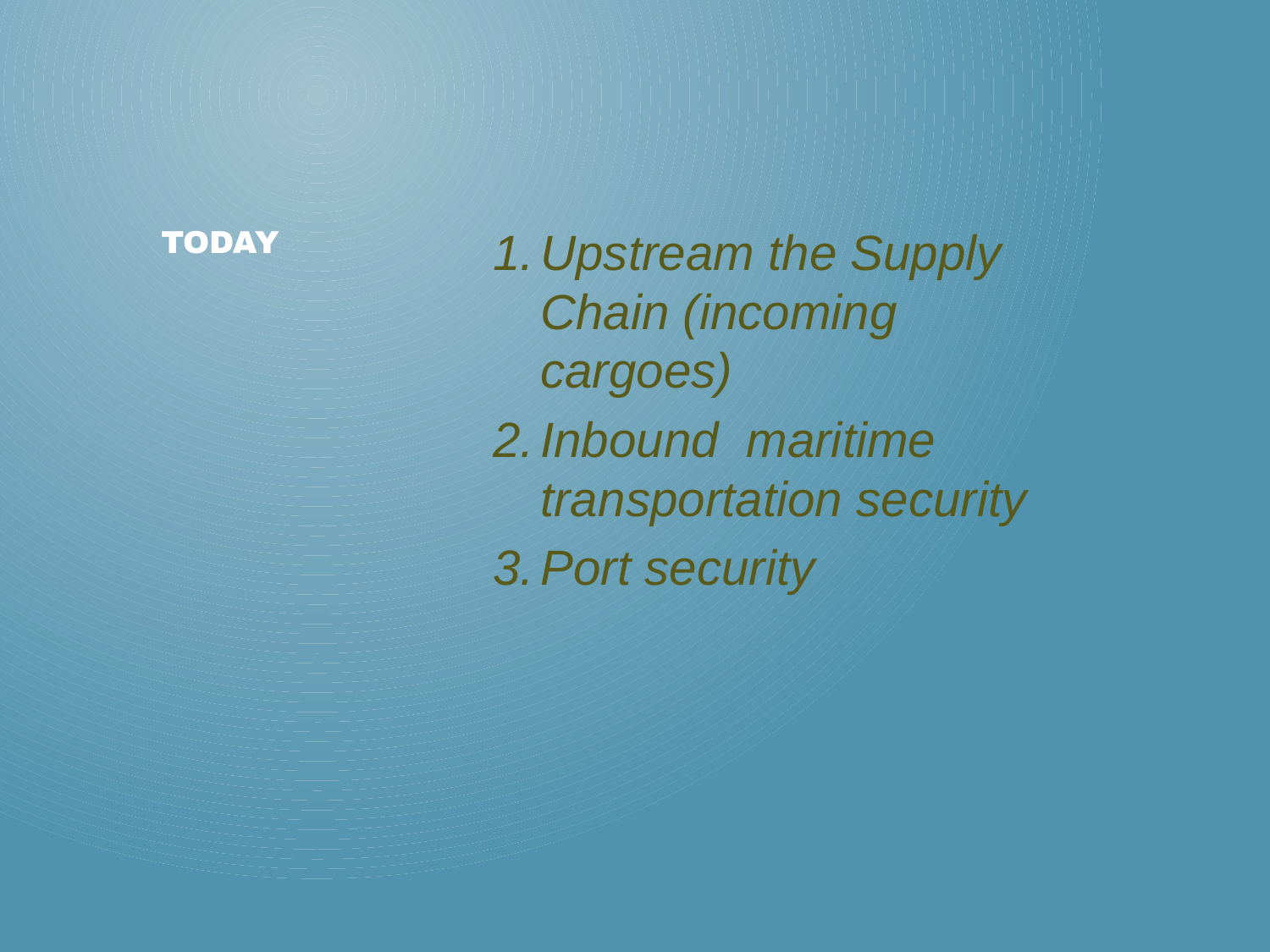

Upstream the Supply Chain (incoming cargoes)
Inbound  maritime transportation security
Port security
# today